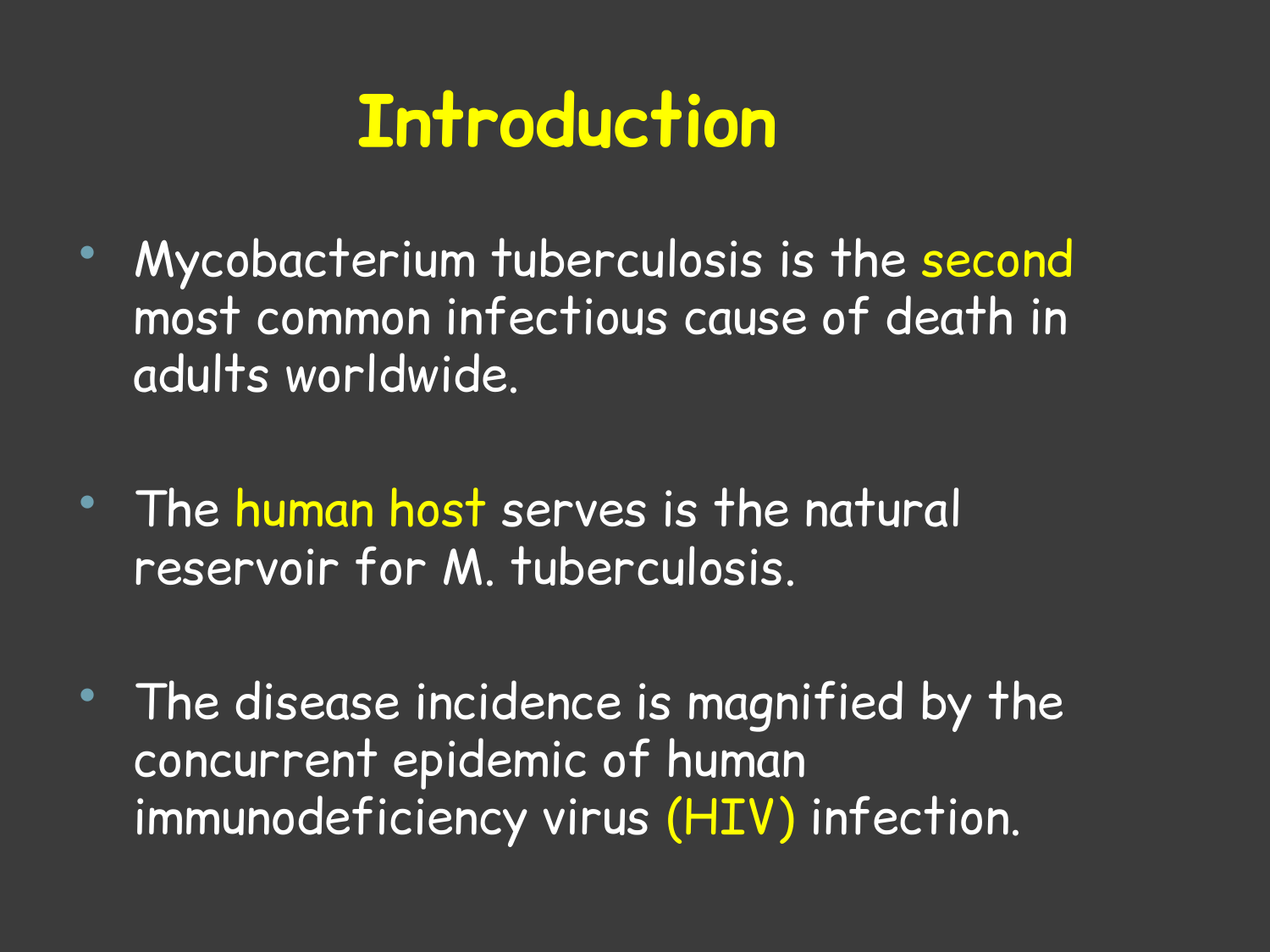

# Introduction
Mycobacterium tuberculosis is the second most common infectious cause of death in adults worldwide.

The human host serves is the natural reservoir for M. tuberculosis.

The disease incidence is magnified by the concurrent epidemic of human immunodeficiency virus (HIV) infection.